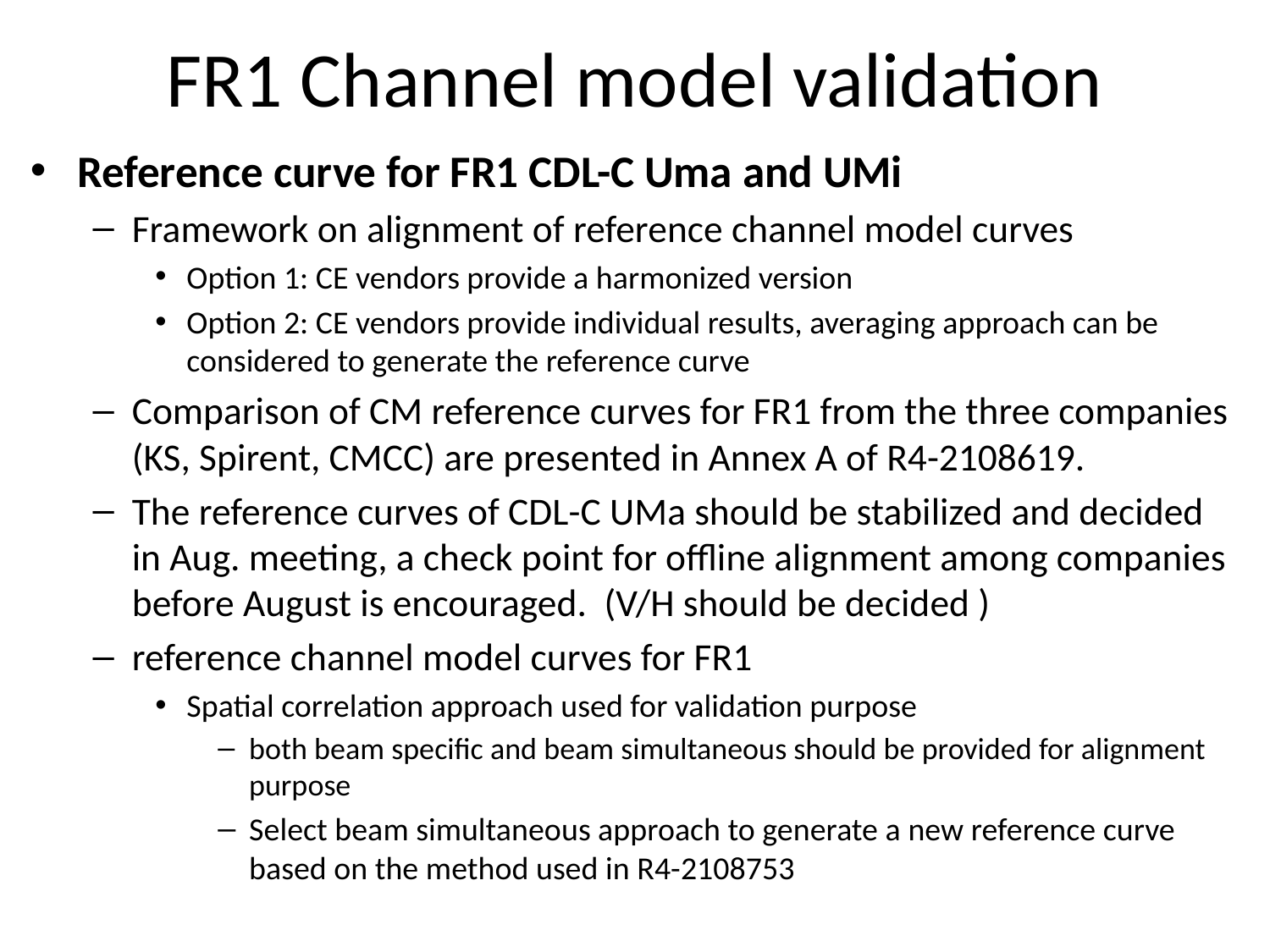

# FR1 Channel model validation
Reference curve for FR1 CDL-C Uma and UMi
Framework on alignment of reference channel model curves
Option 1: CE vendors provide a harmonized version
Option 2: CE vendors provide individual results, averaging approach can be considered to generate the reference curve
Comparison of CM reference curves for FR1 from the three companies (KS, Spirent, CMCC) are presented in Annex A of R4-2108619.
The reference curves of CDL-C UMa should be stabilized and decided in Aug. meeting, a check point for offline alignment among companies before August is encouraged.  (V/H should be decided )
reference channel model curves for FR1
Spatial correlation approach used for validation purpose
both beam specific and beam simultaneous should be provided for alignment purpose
Select beam simultaneous approach to generate a new reference curve based on the method used in R4-2108753